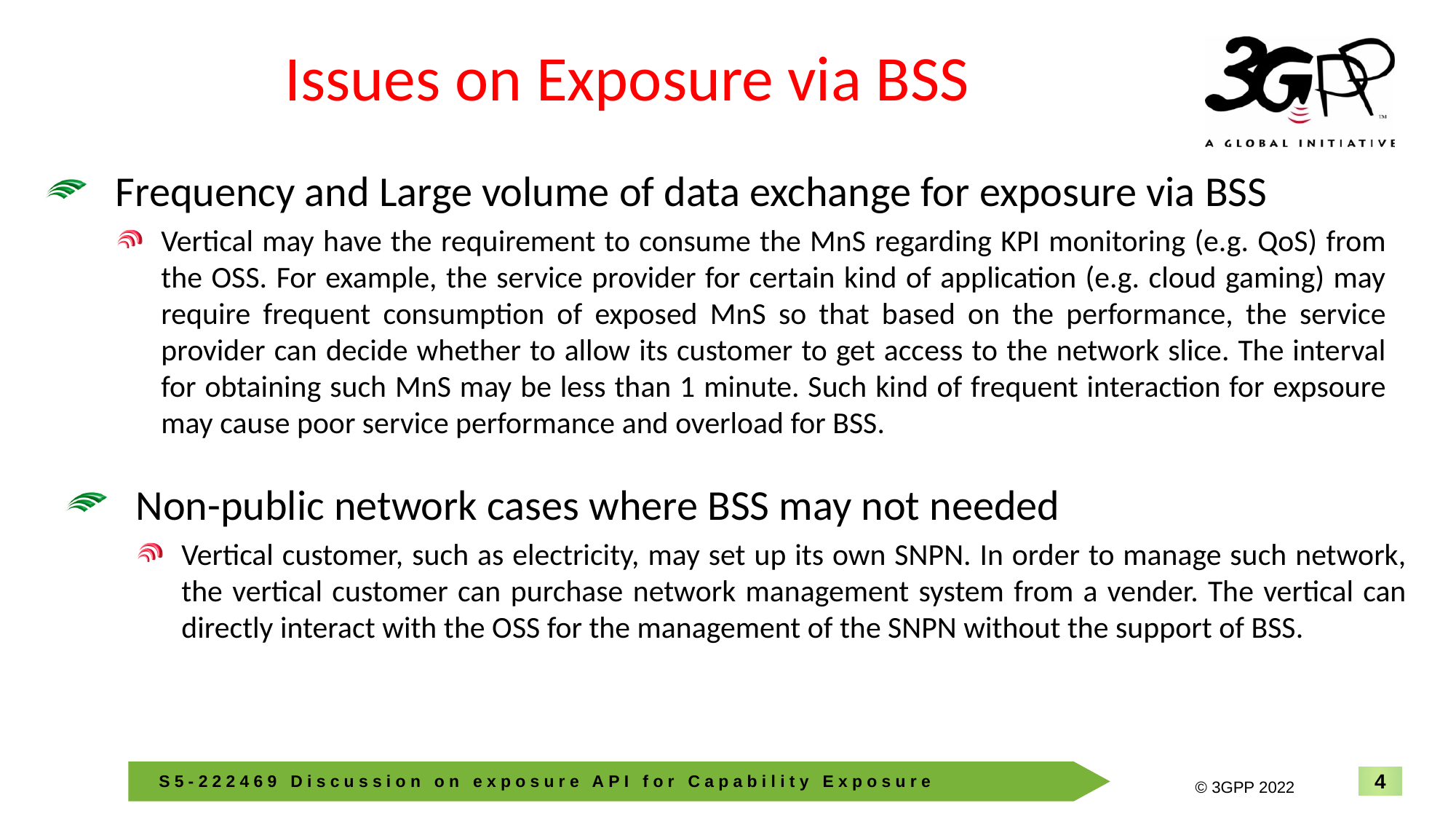

# Issues on Exposure via BSS
Frequency and Large volume of data exchange for exposure via BSS
Vertical may have the requirement to consume the MnS regarding KPI monitoring (e.g. QoS) from the OSS. For example, the service provider for certain kind of application (e.g. cloud gaming) may require frequent consumption of exposed MnS so that based on the performance, the service provider can decide whether to allow its customer to get access to the network slice. The interval for obtaining such MnS may be less than 1 minute. Such kind of frequent interaction for expsoure may cause poor service performance and overload for BSS.
Non-public network cases where BSS may not needed
Vertical customer, such as electricity, may set up its own SNPN. In order to manage such network, the vertical customer can purchase network management system from a vender. The vertical can directly interact with the OSS for the management of the SNPN without the support of BSS.